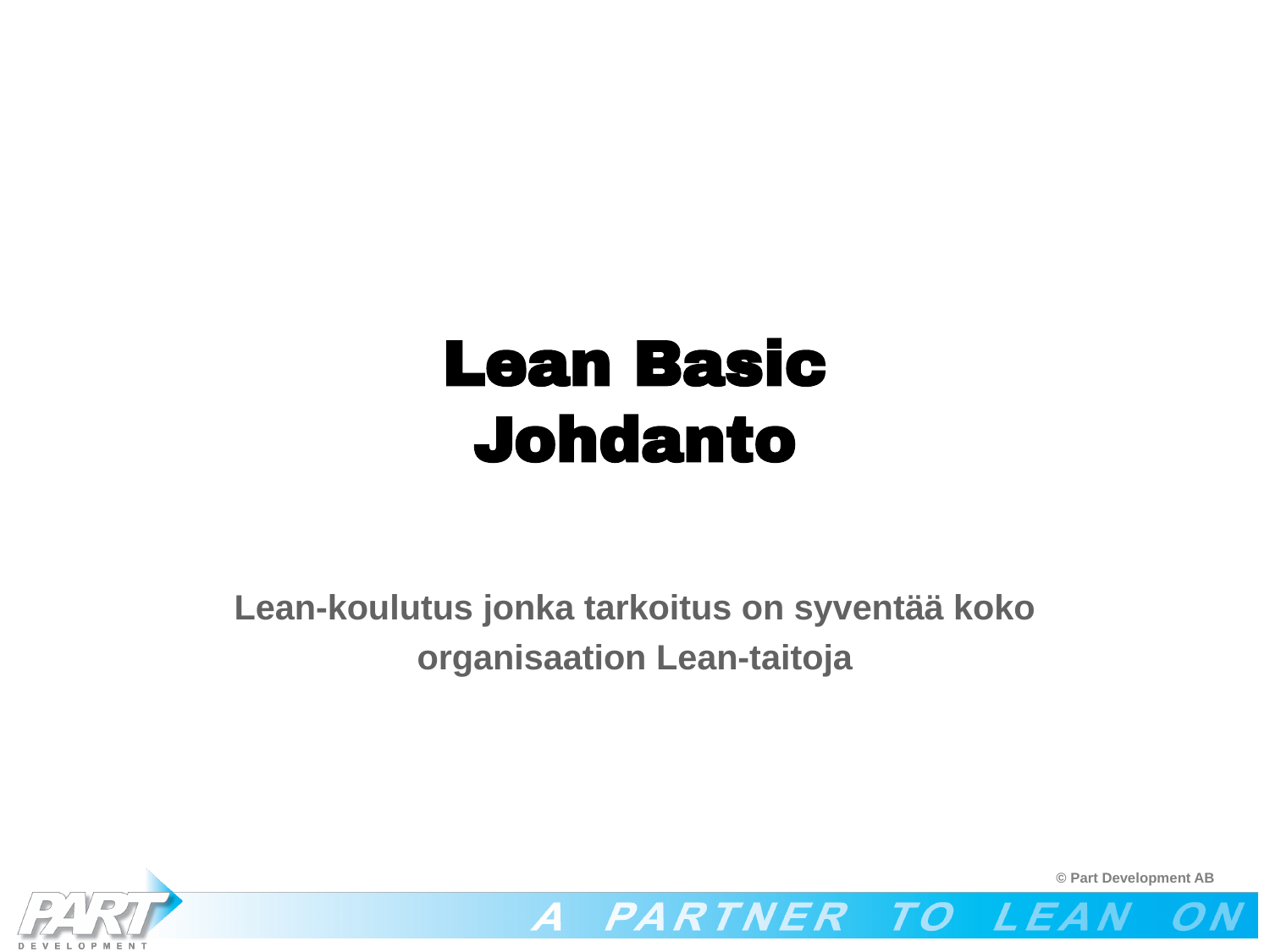

# Lean Basic Johdanto
Lean-koulutus jonka tarkoitus on syventää koko organisaation Lean-taitoja